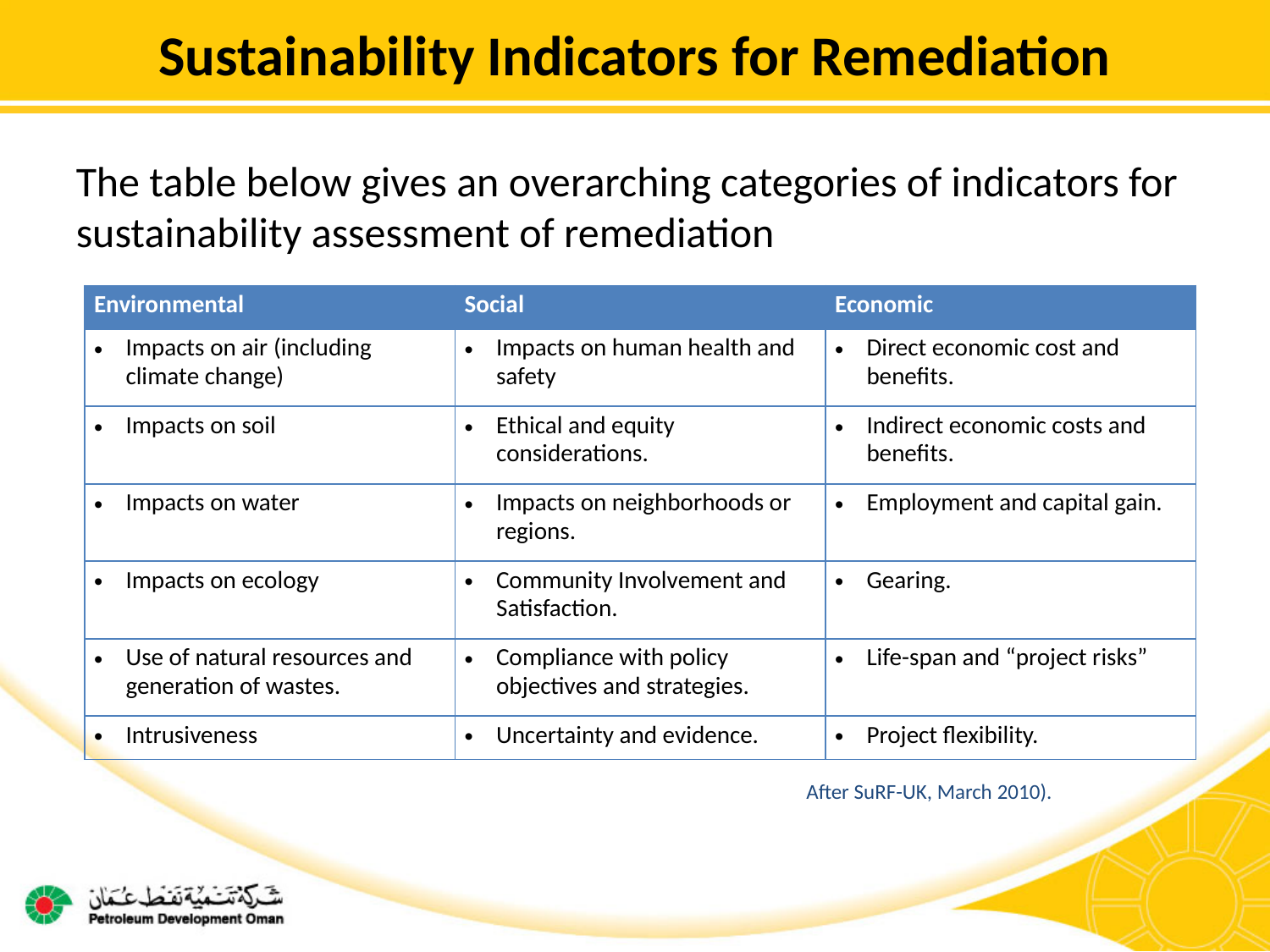

# Sustainability Indicators for Remediation
The table below gives an overarching categories of indicators for sustainability assessment of remediation
| Environmental | Social | Economic |
| --- | --- | --- |
| Impacts on air (including climate change) | Impacts on human health and safety | Direct economic cost and benefits. |
| Impacts on soil | Ethical and equity considerations. | Indirect economic costs and benefits. |
| Impacts on water | Impacts on neighborhoods or regions. | Employment and capital gain. |
| Impacts on ecology | Community Involvement and Satisfaction. | Gearing. |
| Use of natural resources and generation of wastes. | Compliance with policy objectives and strategies. | Life-span and “project risks” |
| Intrusiveness | Uncertainty and evidence. | Project flexibility. |
After SuRF-UK, March 2010).